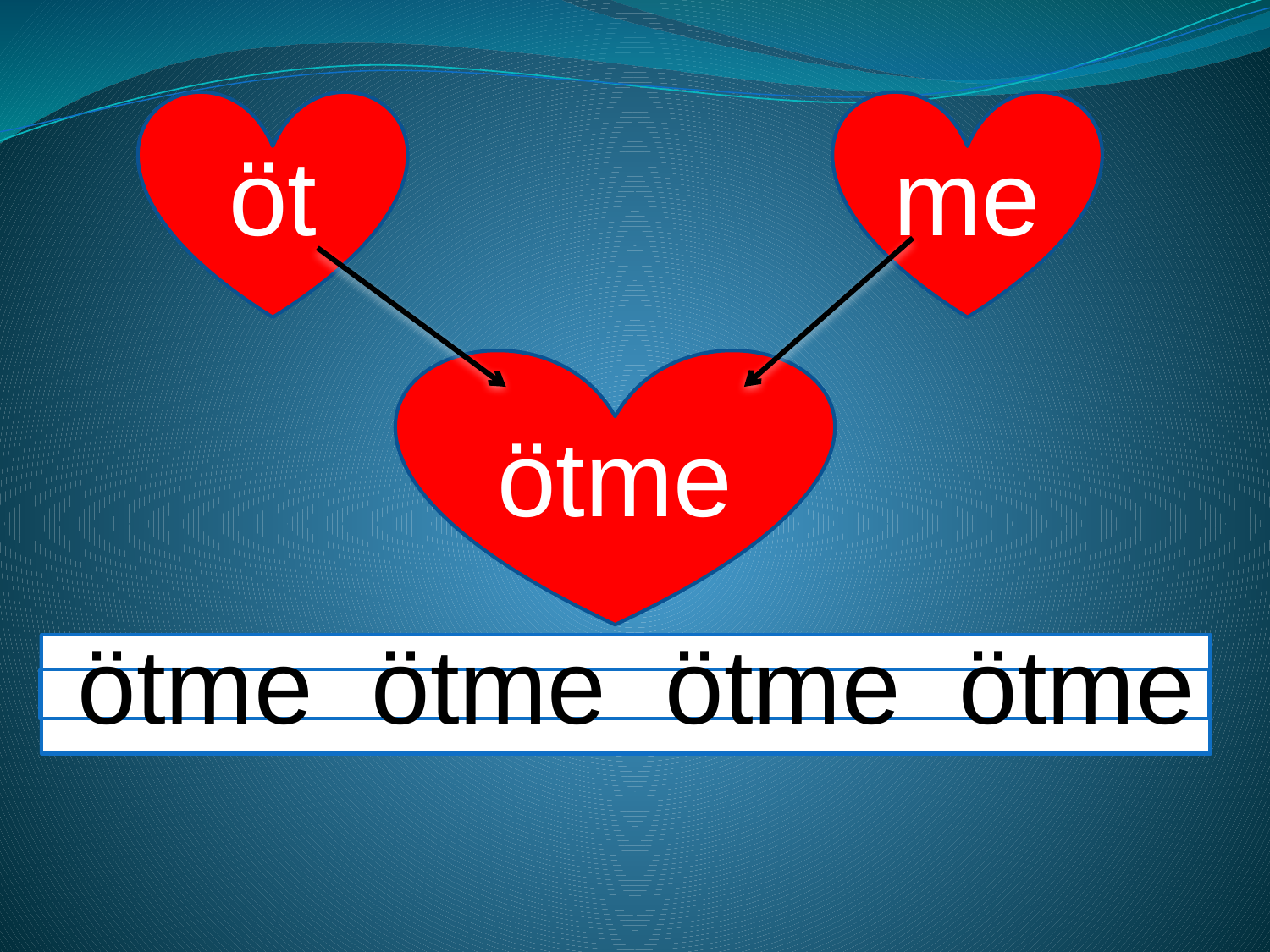

öt
me

ötme

  ötme  ötme  ötme  ötme